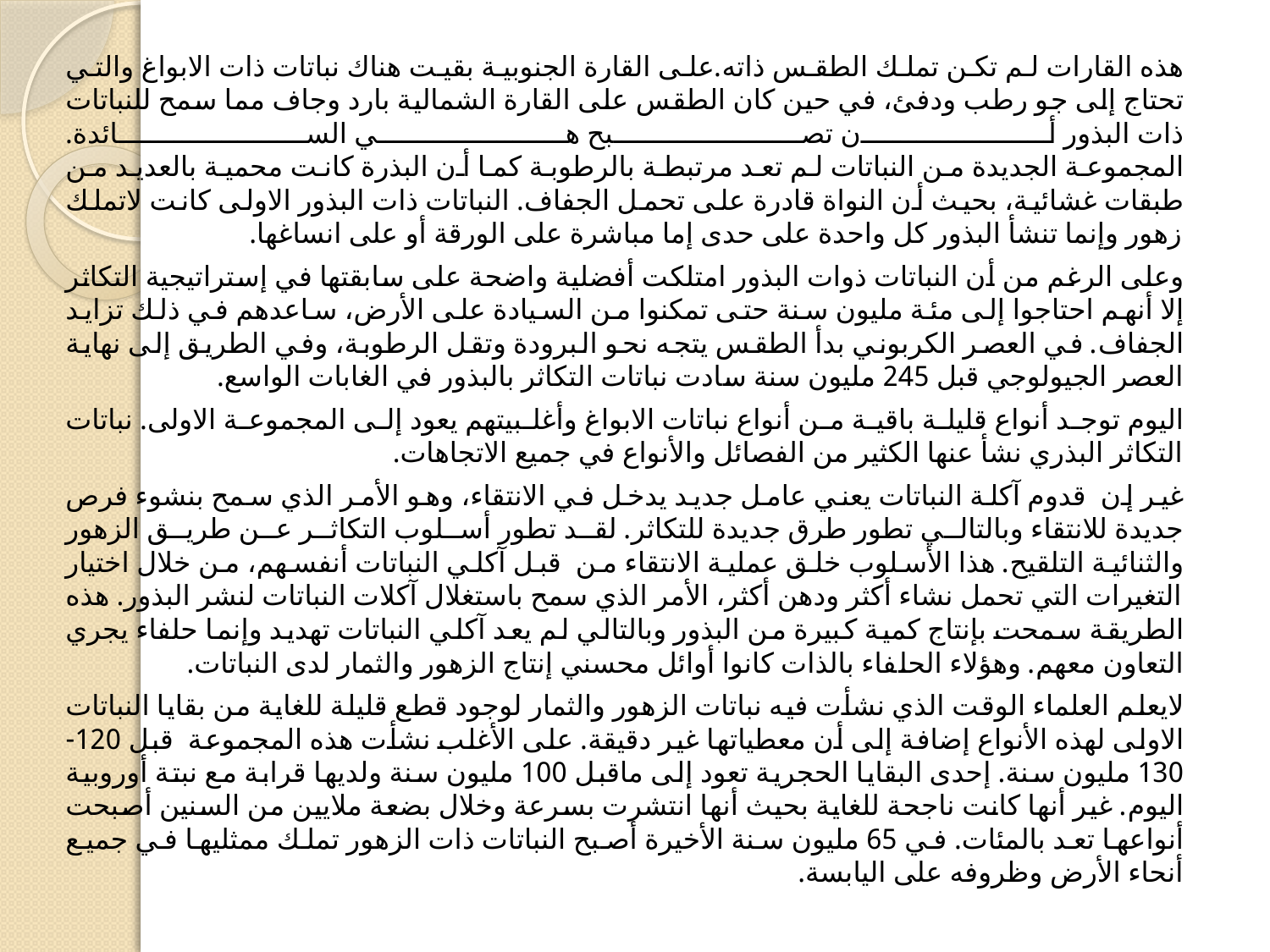

#
هذه القارات لم تكن تملك الطقس ذاته.على القارة الجنوبية بقيت هناك نباتات ذات الابواغ والتي تحتاج إلى جو رطب ودفئ، في حين كان الطقس على القارة الشمالية بارد وجاف مما سمح للنباتات ذات البذور أن تصبح هي السائدة.
المجموعة الجديدة من النباتات لم تعد مرتبطة بالرطوبة كما أن البذرة كانت محمية بالعديد من طبقات غشائية، بحيث أن النواة قادرة على تحمل الجفاف. النباتات ذات البذور الاولى كانت لاتملك زهور وإنما تنشأ البذور كل واحدة على حدى إما مباشرة على الورقة أو على انساغها.
وعلى الرغم من أن النباتات ذوات البذور امتلكت أفضلية واضحة على سابقتها في إستراتيجية التكاثر إلا أنهم احتاجوا إلى مئة مليون سنة حتى تمكنوا من السيادة على الأرض، ساعدهم في ذلك تزايد الجفاف. في العصر الكربوني بدأ الطقس يتجه نحو البرودة وتقل الرطوبة، وفي الطريق إلى نهاية العصر الجيولوجي قبل 245 مليون سنة سادت نباتات التكاثر بالبذور في الغابات الواسع.
اليوم توجد أنواع قليلة باقية من أنواع نباتات الابواغ وأغلبيتهم يعود إلى المجموعة الاولى. نباتات التكاثر البذري نشأ عنها الكثير من الفصائل والأنواع في جميع الاتجاهات.
غير إن  قدوم آكلة النباتات يعني عامل جديد يدخل في الانتقاء، وهو الأمر الذي سمح بنشوء فرص جديدة للانتقاء وبالتالي تطور طرق جديدة للتكاثر. لقد تطور أسلوب التكاثر عن طريق الزهور والثنائية التلقيح. هذا الأسلوب خلق عملية الانتقاء من  قبل آكلي النباتات أنفسهم، من خلال اختيار التغيرات التي تحمل نشاء أكثر ودهن أكثر، الأمر الذي سمح باستغلال آكلات النباتات لنشر البذور. هذه الطريقة سمحت بإنتاج كمية كبيرة من البذور وبالتالي لم يعد آكلي النباتات تهديد وإنما حلفاء يجري التعاون معهم. وهؤلاء الحلفاء بالذات كانوا أوائل محسني إنتاج الزهور والثمار لدى النباتات.
لايعلم العلماء الوقت الذي نشأت فيه نباتات الزهور والثمار لوجود قطع قليلة للغاية من بقايا النباتات الاولى لهذه الأنواع إضافة إلى أن معطياتها غير دقيقة. على الأغلب نشأت هذه المجموعة  قبل 120-130 مليون سنة. إحدى البقايا الحجرية تعود إلى ماقبل 100 مليون سنة ولديها قرابة مع نبتة أوروبية اليوم. غير أنها كانت ناجحة للغاية بحيث أنها انتشرت بسرعة وخلال بضعة ملايين من السنين أصبحت أنواعها تعد بالمئات. في 65 مليون سنة الأخيرة أصبح النباتات ذات الزهور تملك ممثليها في جميع أنحاء الأرض وظروفه على اليابسة.